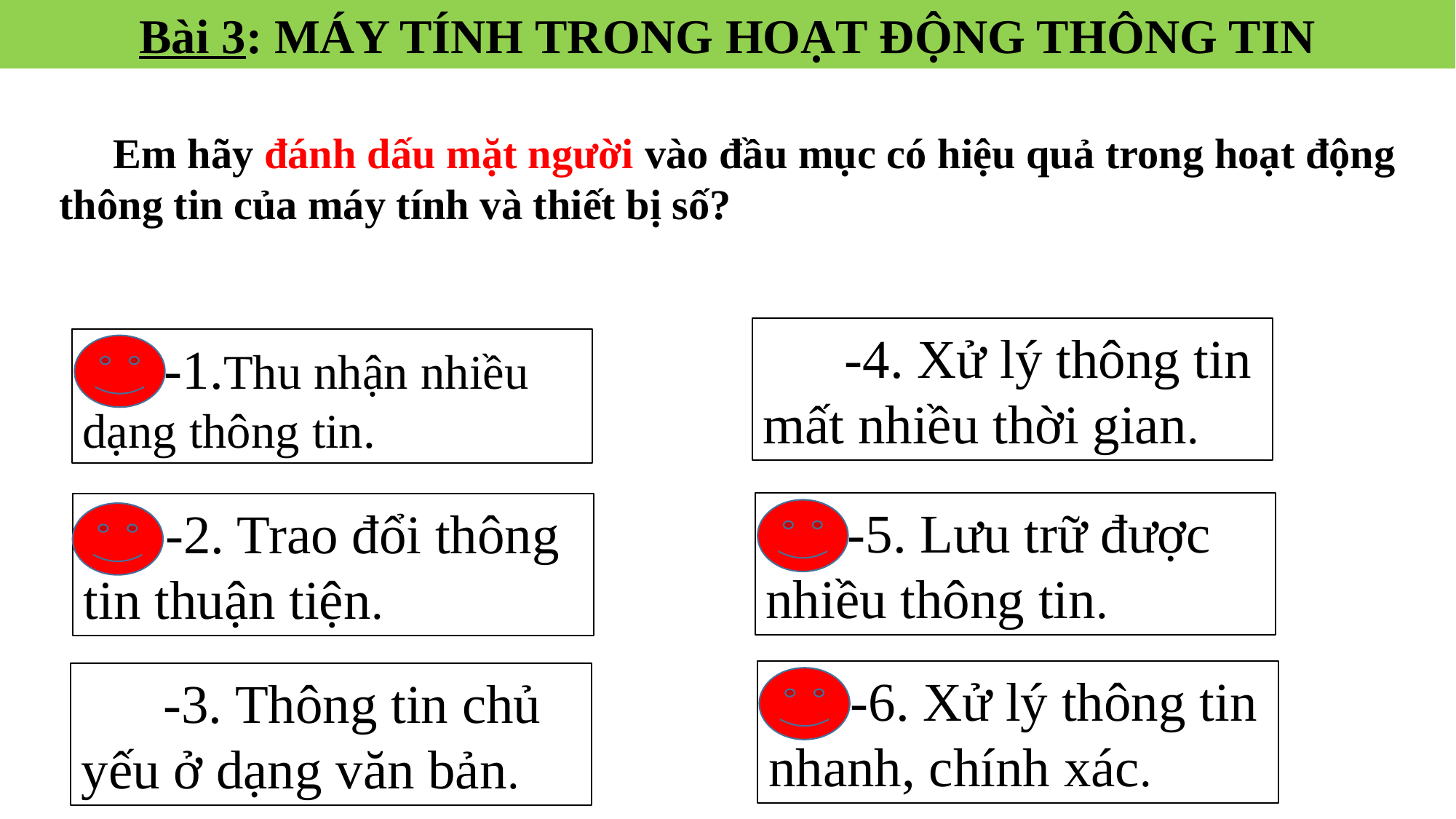

Bài 3: MÁY TÍNH TRONG HOẠT ĐỘNG THÔNG TIN
     Em hãy đánh dấu mặt người vào đầu mục có hiệu quả trong hoạt động thông tin của máy tính và thiết bị số?
      -4. Xử lý thông tin mất nhiều thời gian.
      -1.Thu nhận nhiều dạng thông tin.

      -5. Lưu trữ được nhiều thông tin.
      -2. Trao đổi thông tin thuận tiện.

      -6. Xử lý thông tin nhanh, chính xác.
      -3. Thông tin chủ yếu ở dạng văn bản.